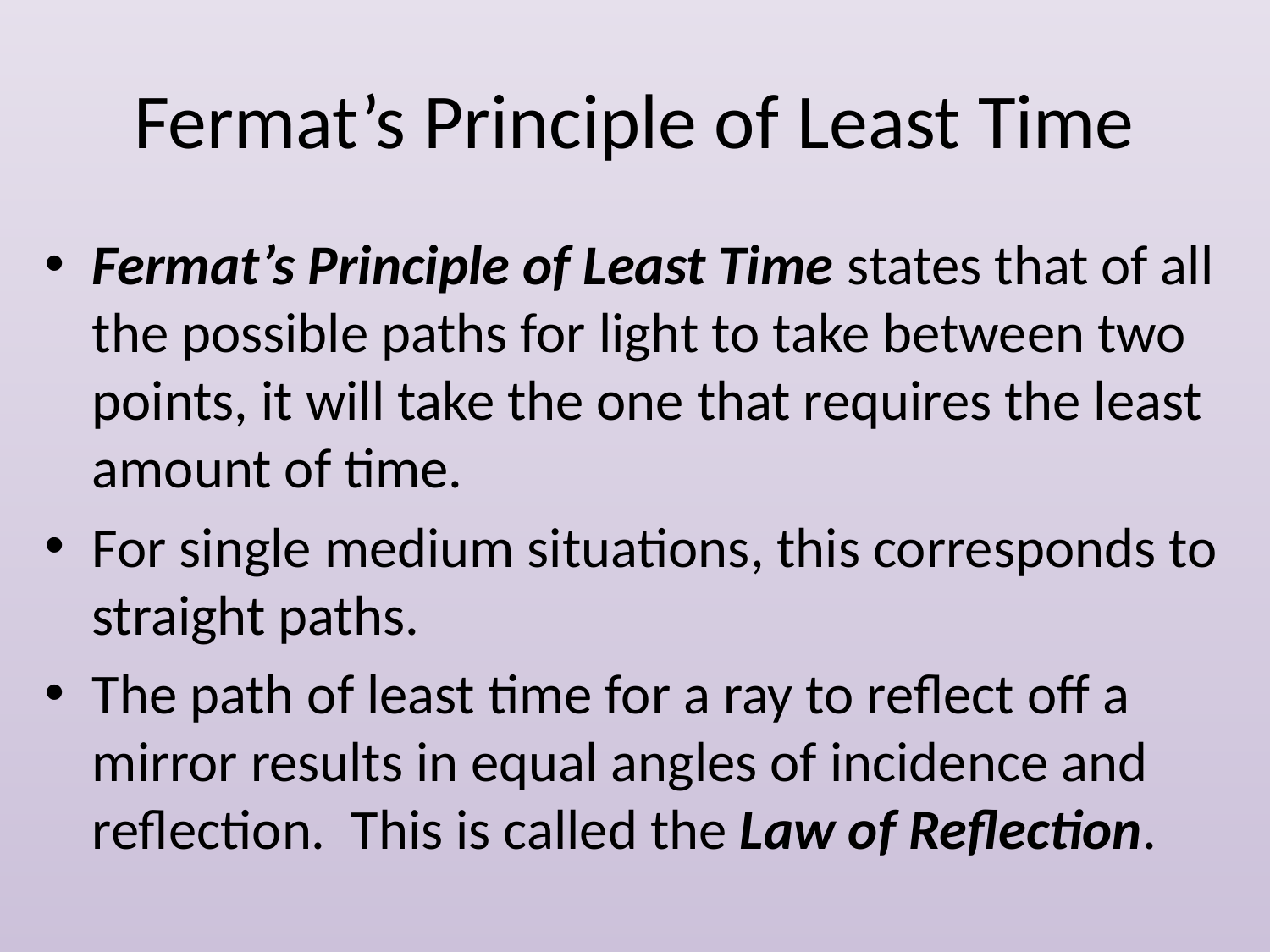

# Fermat’s Principle of Least Time
Fermat’s Principle of Least Time states that of all the possible paths for light to take between two points, it will take the one that requires the least amount of time.
For single medium situations, this corresponds to straight paths.
The path of least time for a ray to reflect off a mirror results in equal angles of incidence and reflection.  This is called the Law of Reflection.